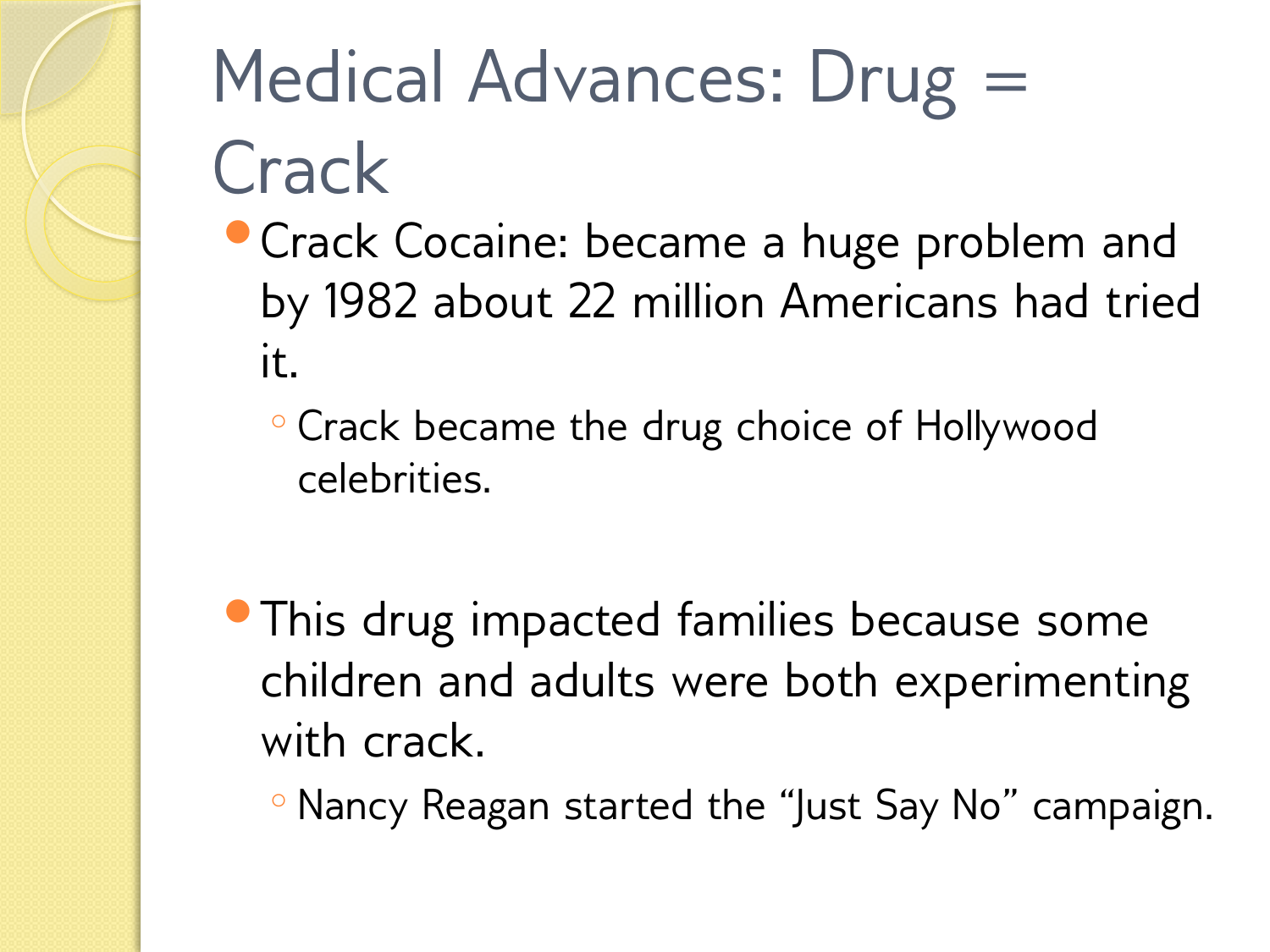

# Medical Advances: Drug = Crack
Crack Cocaine: became a huge problem and by 1982 about 22 million Americans had tried it.
Crack became the drug choice of Hollywood celebrities.

This drug impacted families because some children and adults were both experimenting with crack.
Nancy Reagan started the “Just Say No” campaign.